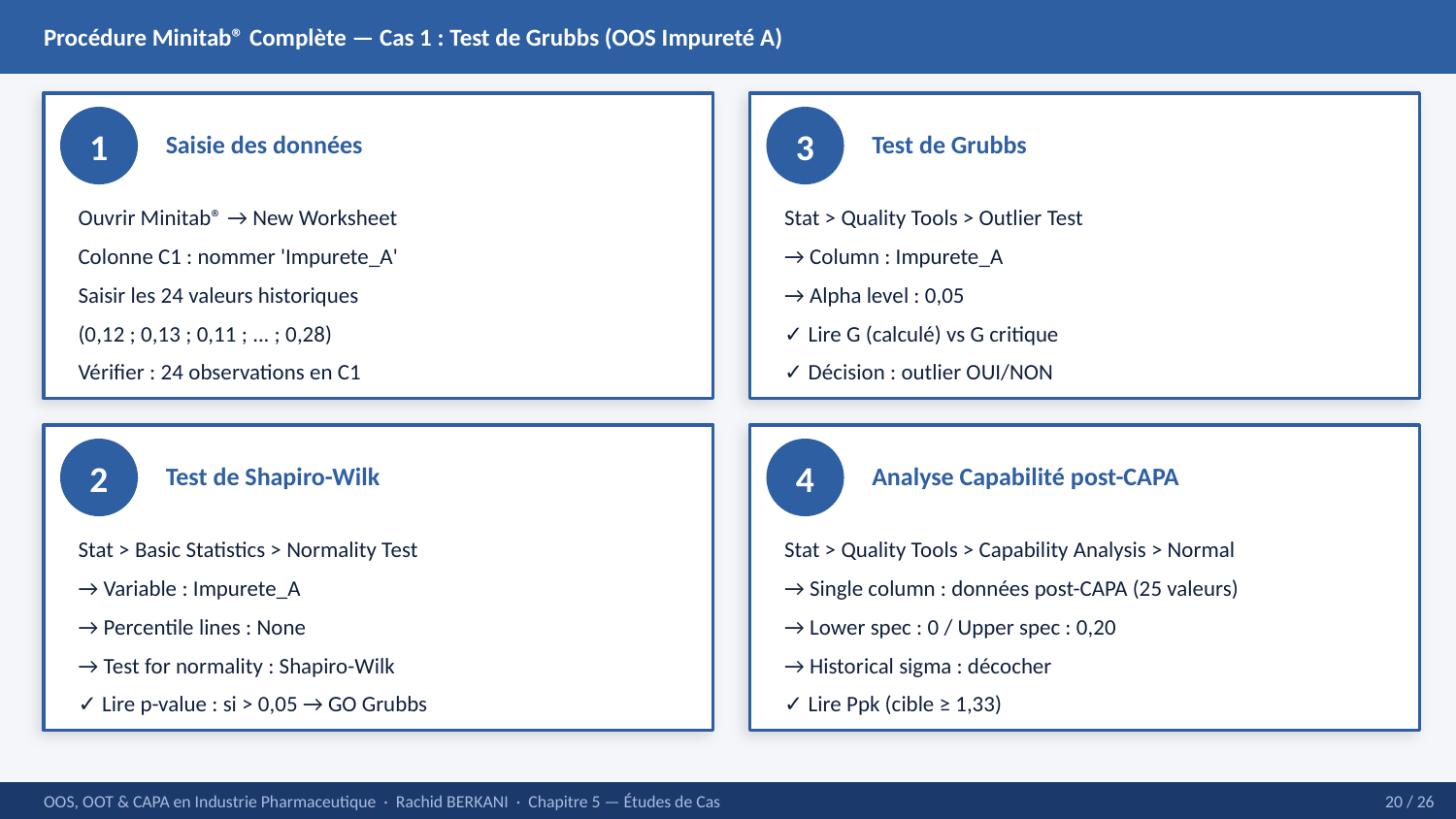

Procédure Minitab® Complète — Cas 1 : Test de Grubbs (OOS Impureté A)

1

3
Saisie des données
Test de Grubbs
Ouvrir Minitab® → New Worksheet
Colonne C1 : nommer 'Impurete_A'
Saisir les 24 valeurs historiques
(0,12 ; 0,13 ; 0,11 ; ... ; 0,28)
Vérifier : 24 observations en C1
Stat > Quality Tools > Outlier Test
→ Column : Impurete_A
→ Alpha level : 0,05
✓ Lire G (calculé) vs G critique
✓ Décision : outlier OUI/NON

2

4
Test de Shapiro-Wilk
Analyse Capabilité post-CAPA
Stat > Basic Statistics > Normality Test
→ Variable : Impurete_A
→ Percentile lines : None
→ Test for normality : Shapiro-Wilk
✓ Lire p-value : si > 0,05 → GO Grubbs
Stat > Quality Tools > Capability Analysis > Normal
→ Single column : données post-CAPA (25 valeurs)
→ Lower spec : 0 / Upper spec : 0,20
→ Historical sigma : décocher
✓ Lire Ppk (cible ≥ 1,33)

OOS, OOT & CAPA en Industrie Pharmaceutique  ·  Rachid BERKANI  ·  Chapitre 5 — Études de Cas
20 / 26